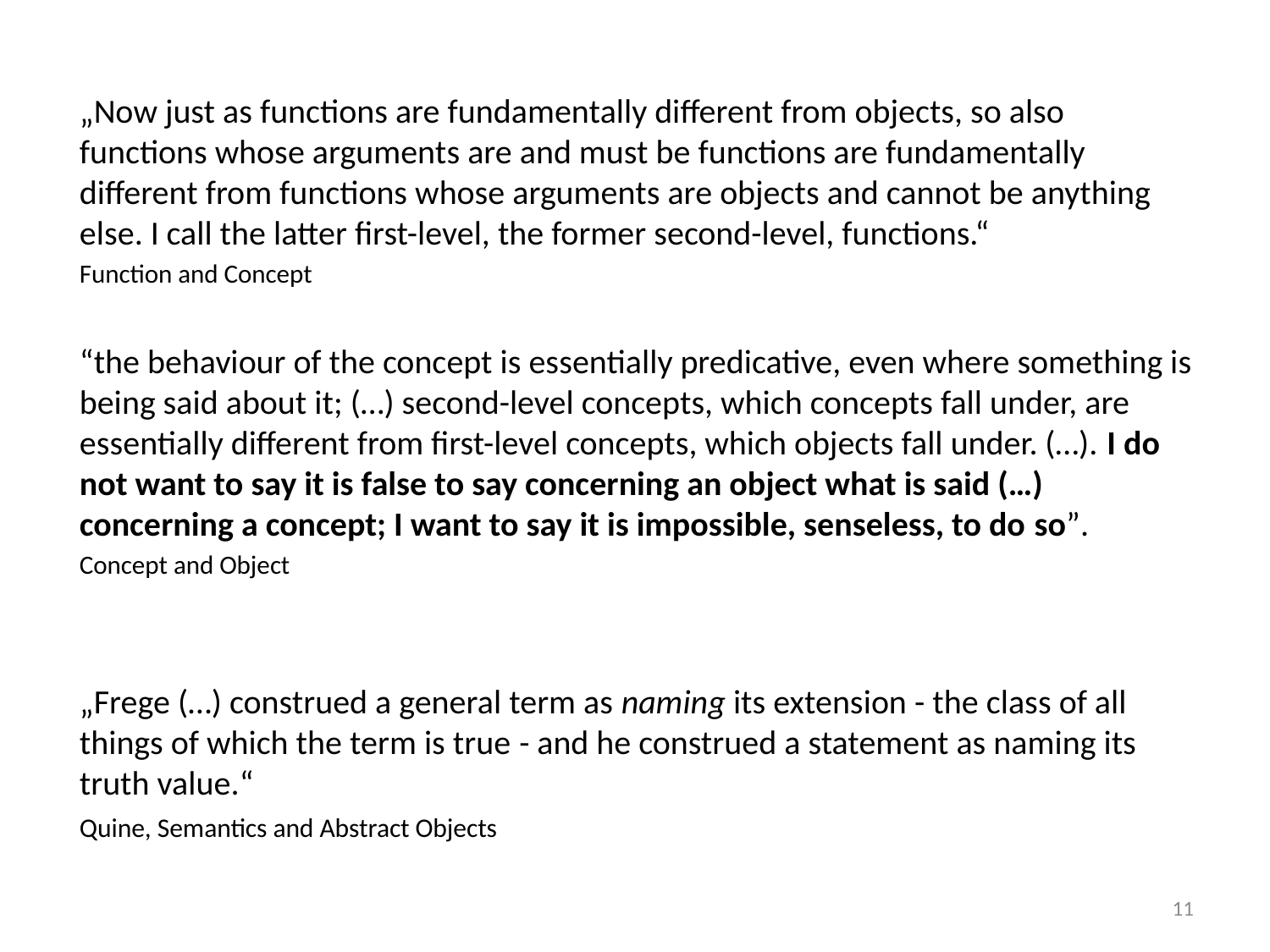

„Now just as functions are fundamentally different from objects, so also functions whose arguments are and must be functions are fundamentally different from functions whose arguments are objects and cannot be anything else. I call the latter first-level, the former second-level, functions.“
Function and Concept

“the behaviour of the concept is essentially predicative, even where something is being said about it; (…) second-level concepts, which concepts fall under, are essentially different from first-level concepts, which objects fall under. (…). I do not want to say it is false to say concerning an object what is said (…) concerning a concept; I want to say it is impossible, senseless, to do so”.
Concept and Object

„Frege (…) construed a general term as naming its extension - the class of all things of which the term is true - and he construed a statement as naming its truth value.“
Quine, Semantics and Abstract Objects

11